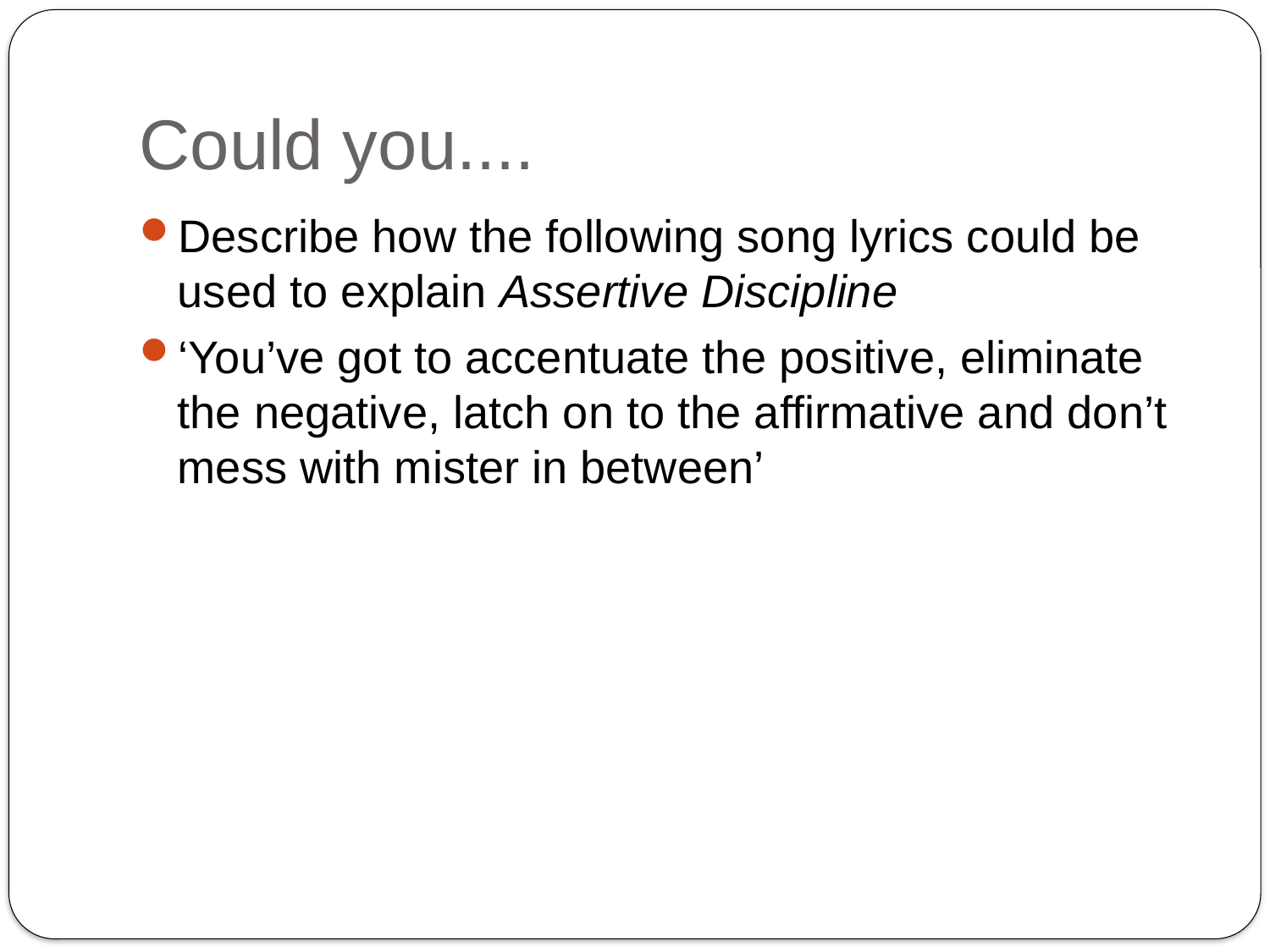

# Could you....
Describe how the following song lyrics could be used to explain Assertive Discipline
‘You’ve got to accentuate the positive, eliminate the negative, latch on to the affirmative and don’t mess with mister in between’